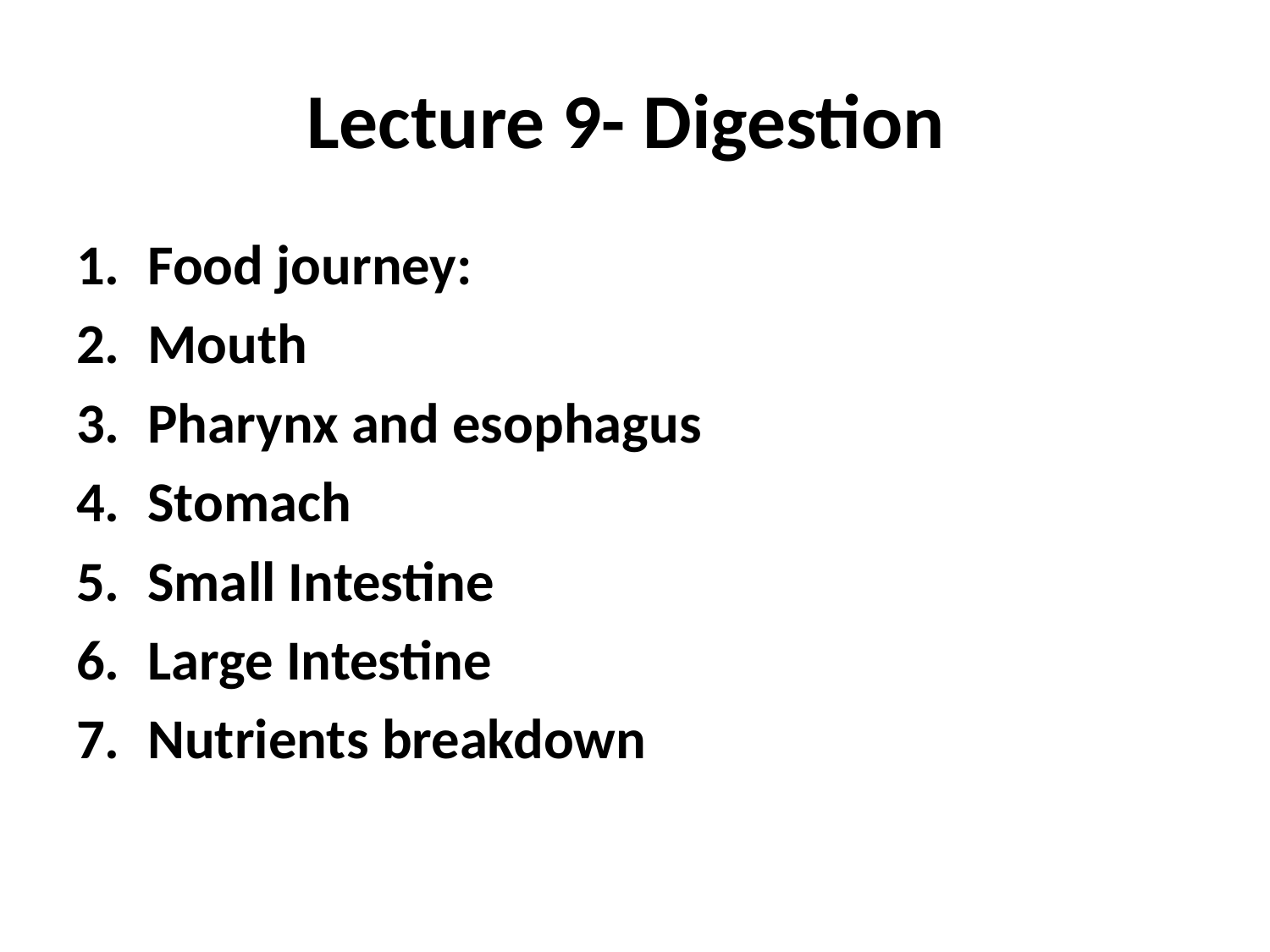

# Lecture 9- Digestion
Food journey:
Mouth
Pharynx and esophagus
Stomach
Small Intestine
Large Intestine
Nutrients breakdown